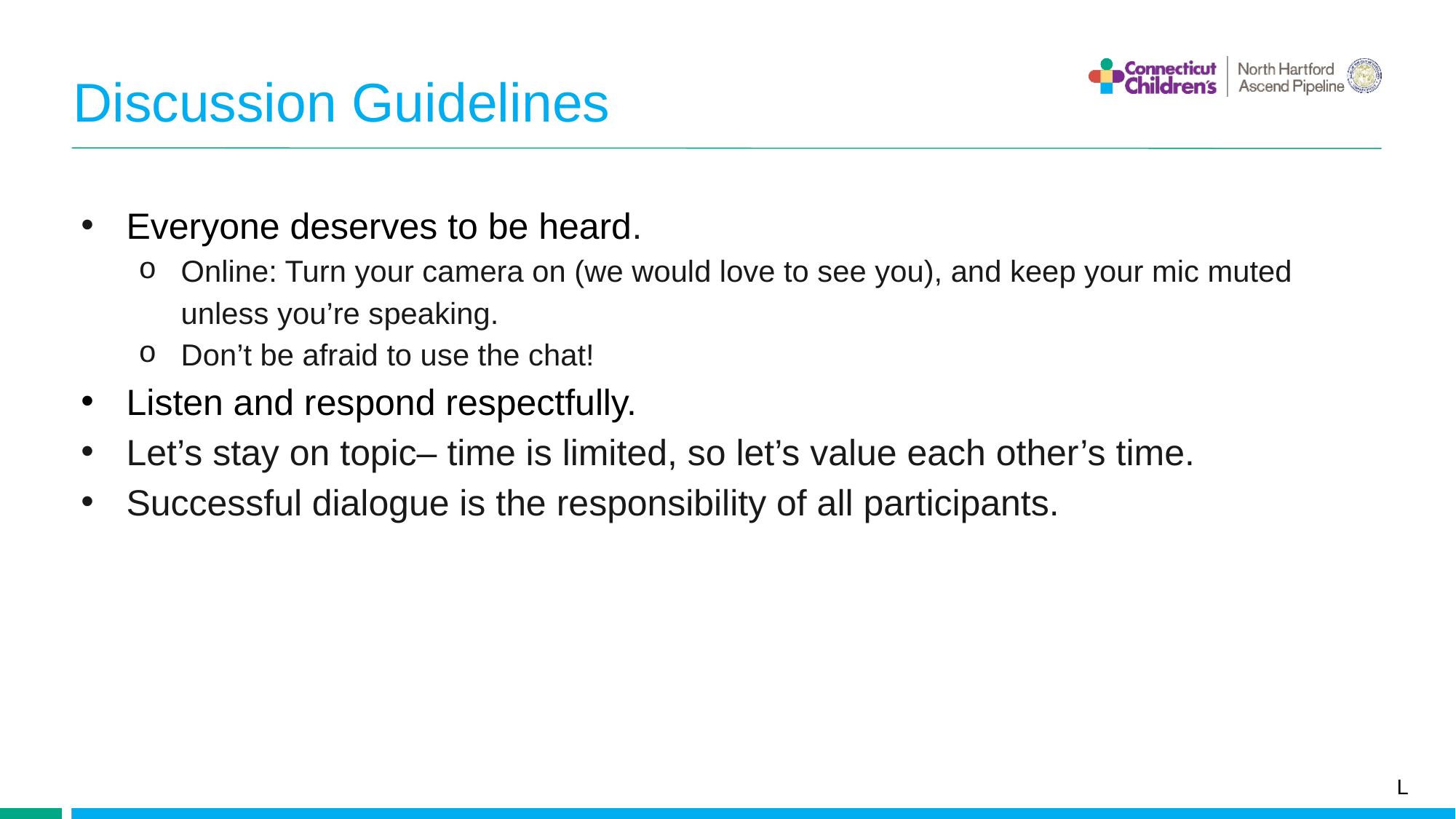

# Discussion Guidelines
Everyone deserves to be heard.
Online: Turn your camera on (we would love to see you), and keep your mic muted unless you’re speaking.
Don’t be afraid to use the chat!
Listen and respond respectfully.
Let’s stay on topic– time is limited, so let’s value each other’s time.
Successful dialogue is the responsibility of all participants.

L